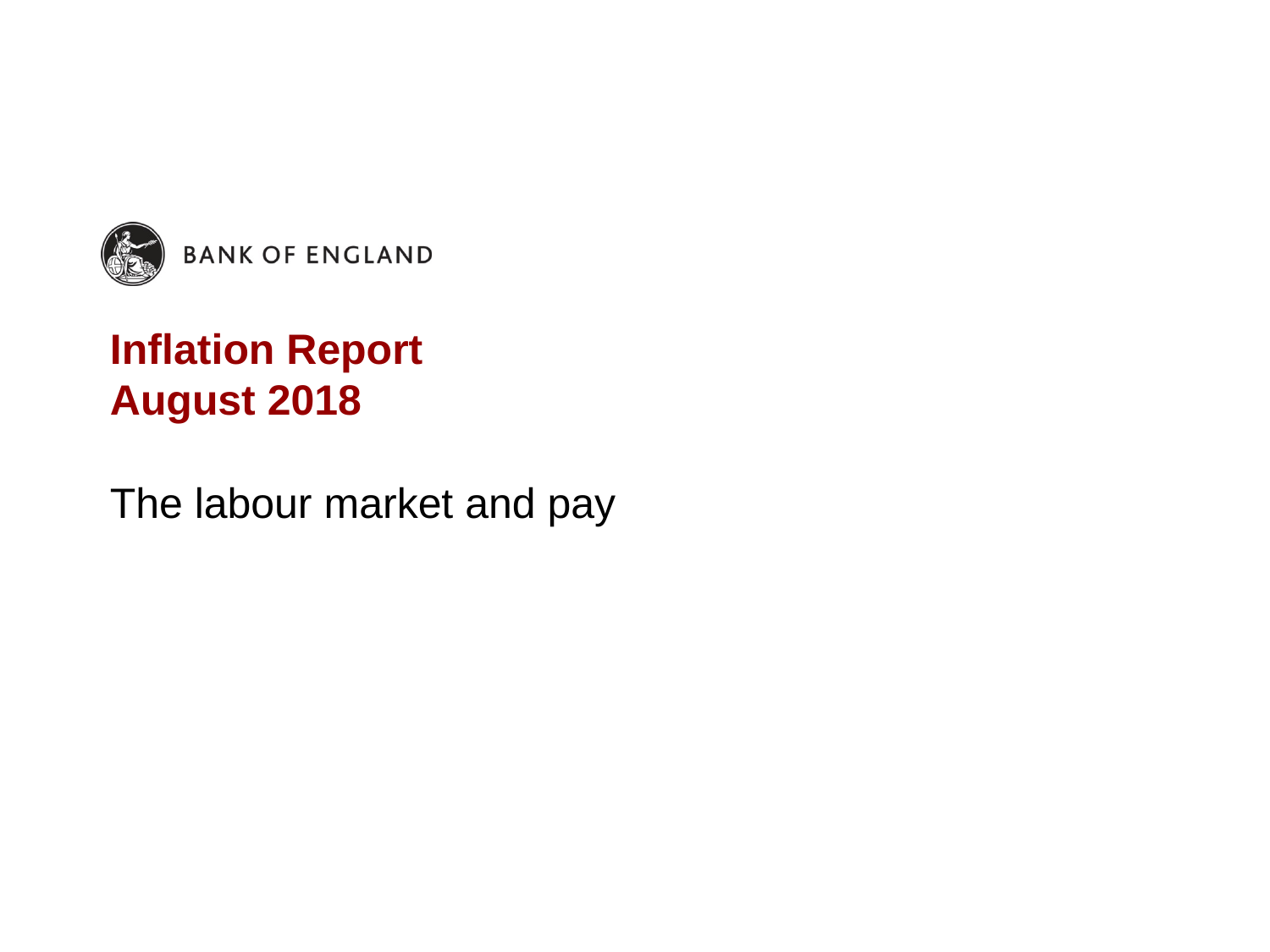

# Inflation Report August 2018
The labour market and pay